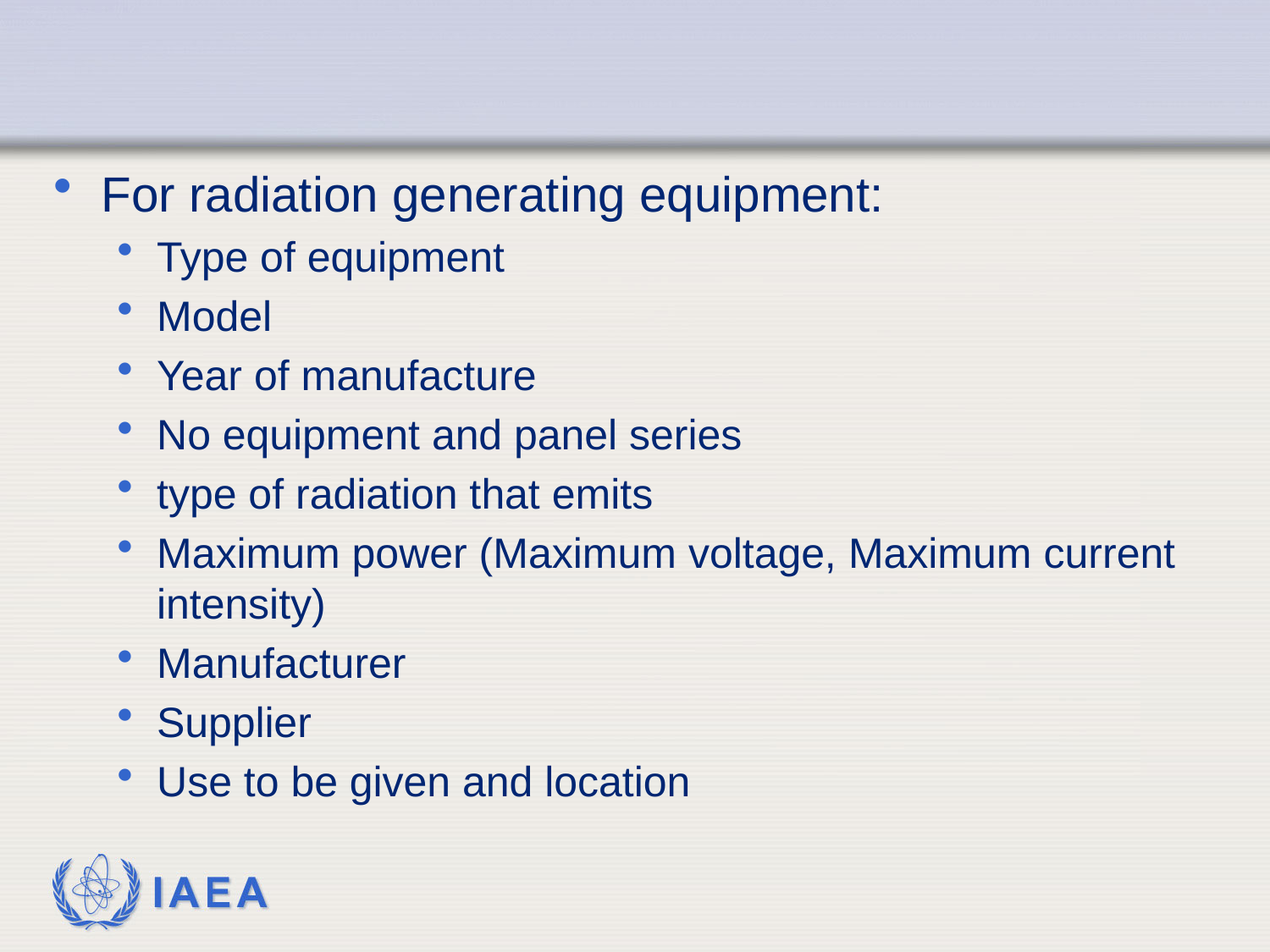

#
For radiation generating equipment:
Type of equipment
Model
Year of manufacture
No equipment and panel series
type of radiation that emits
Maximum power (Maximum voltage, Maximum current intensity)
Manufacturer
Supplier
Use to be given and location